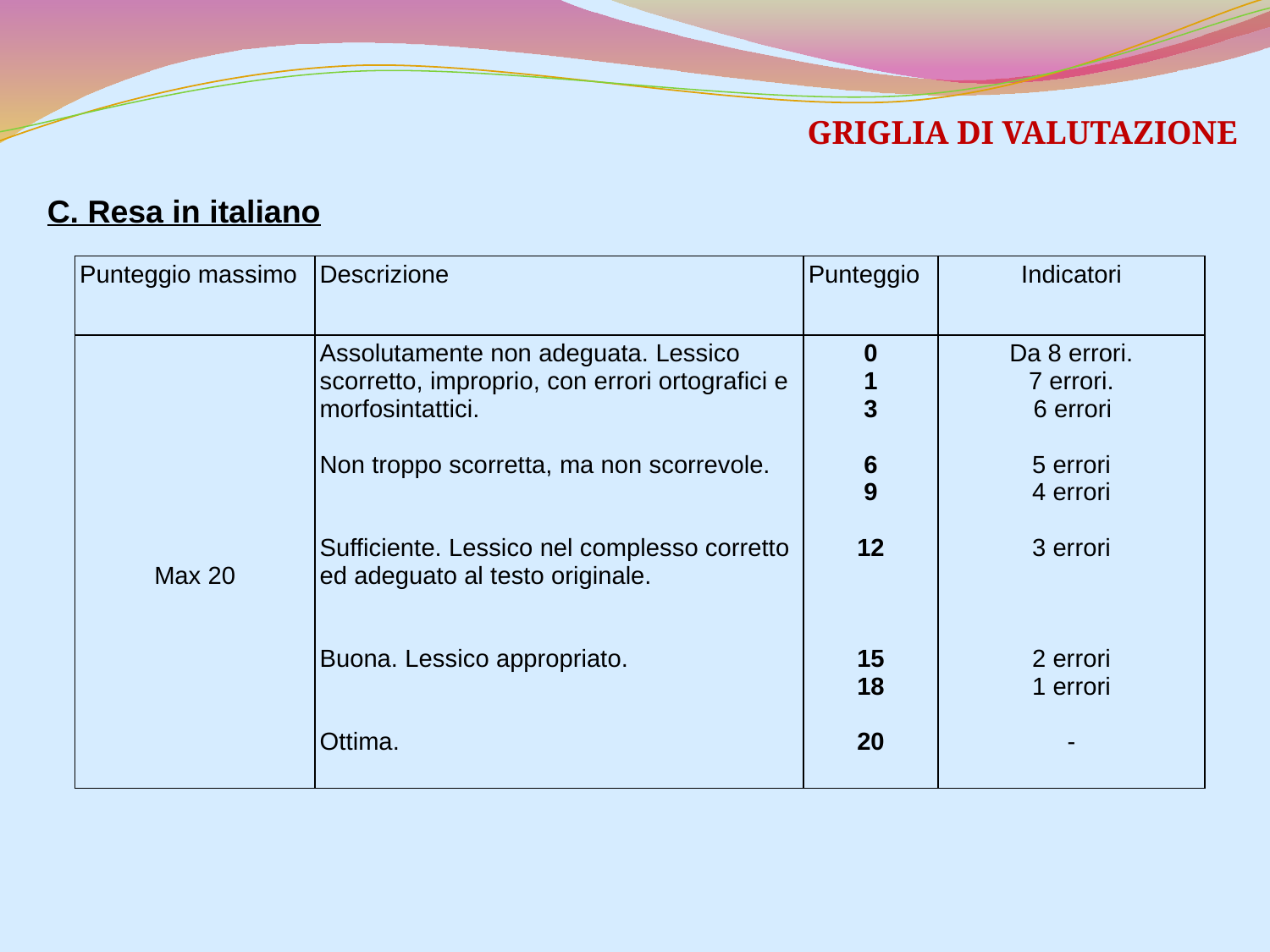

GRIGLIA DI VALUTAZIONE
C. Resa in italiano
| Punteggio massimo | Descrizione | Punteggio | Indicatori |
| --- | --- | --- | --- |
| Max 20 | Assolutamente non adeguata. Lessico scorretto, improprio, con errori ortografici e morfosintattici. Non troppo scorretta, ma non scorrevole. Sufficiente. Lessico nel complesso corretto ed adeguato al testo originale. Buona. Lessico appropriato. Ottima. | 0 1 3 6 9 12 15 18 20 | Da 8 errori. 7 errori. 6 errori 5 errori 4 errori 3 errori 2 errori 1 errori - |